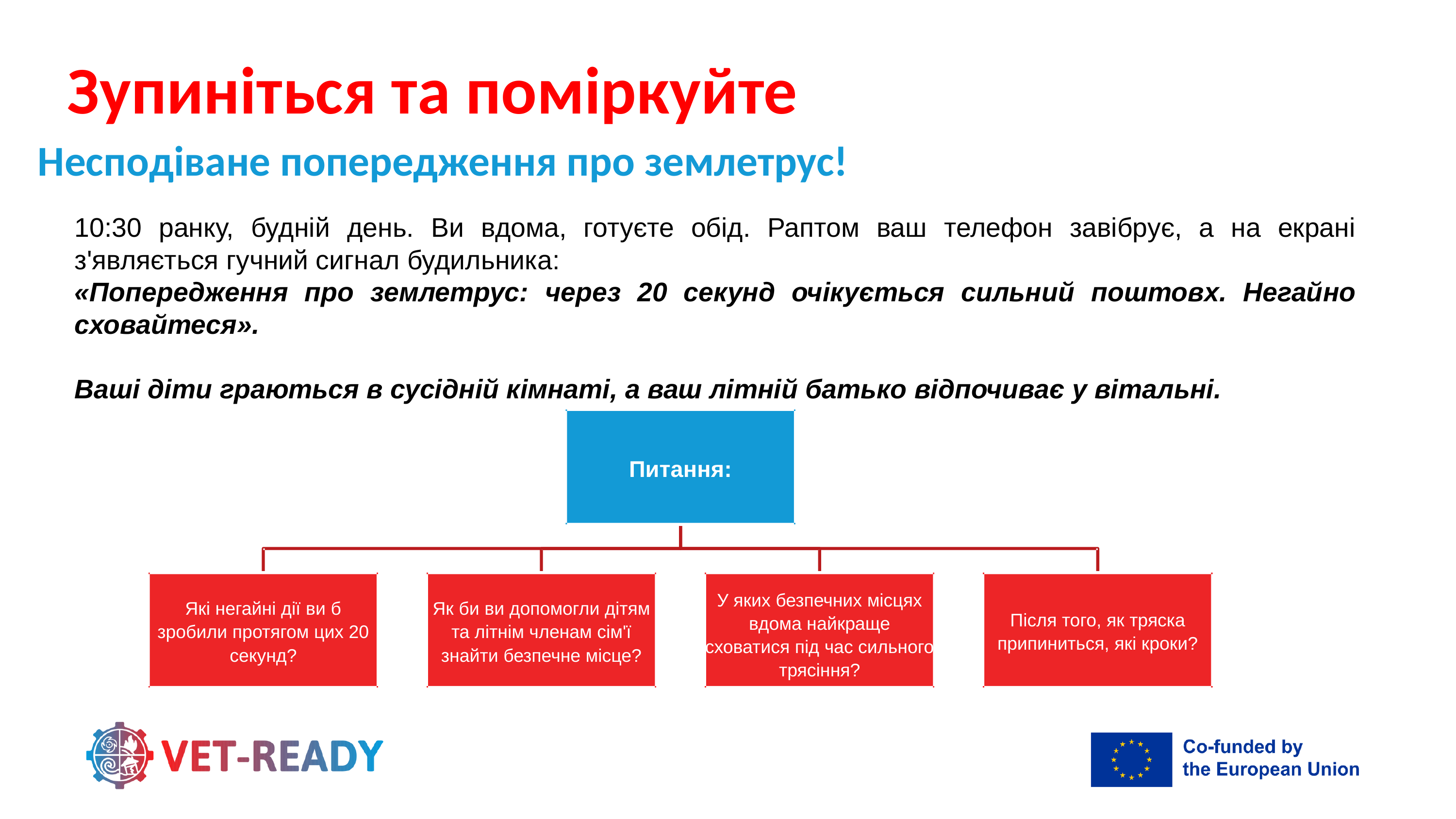

Зупиніться та поміркуйте

Несподіване попередження про землетрус!
10:30 ранку, будній день. Ви вдома, готуєте обід. Раптом ваш телефон завібрує, а на екрані з'являється гучний сигнал будильника:
«Попередження про землетрус: через 20 секунд очікується сильний поштовх. Негайно сховайтеся».

Ваші діти граються в сусідній кімнаті, а ваш літній батько відпочиває у вітальні.

Питання:

Які негайні дії ви б зробили протягом цих 20 секунд?

Як би ви допомогли дітям та літнім членам сім'ї знайти безпечне місце?

У яких безпечних місцях вдома найкраще сховатися під час сильного трясіння?

Після того, як тряска припиниться, які кроки?